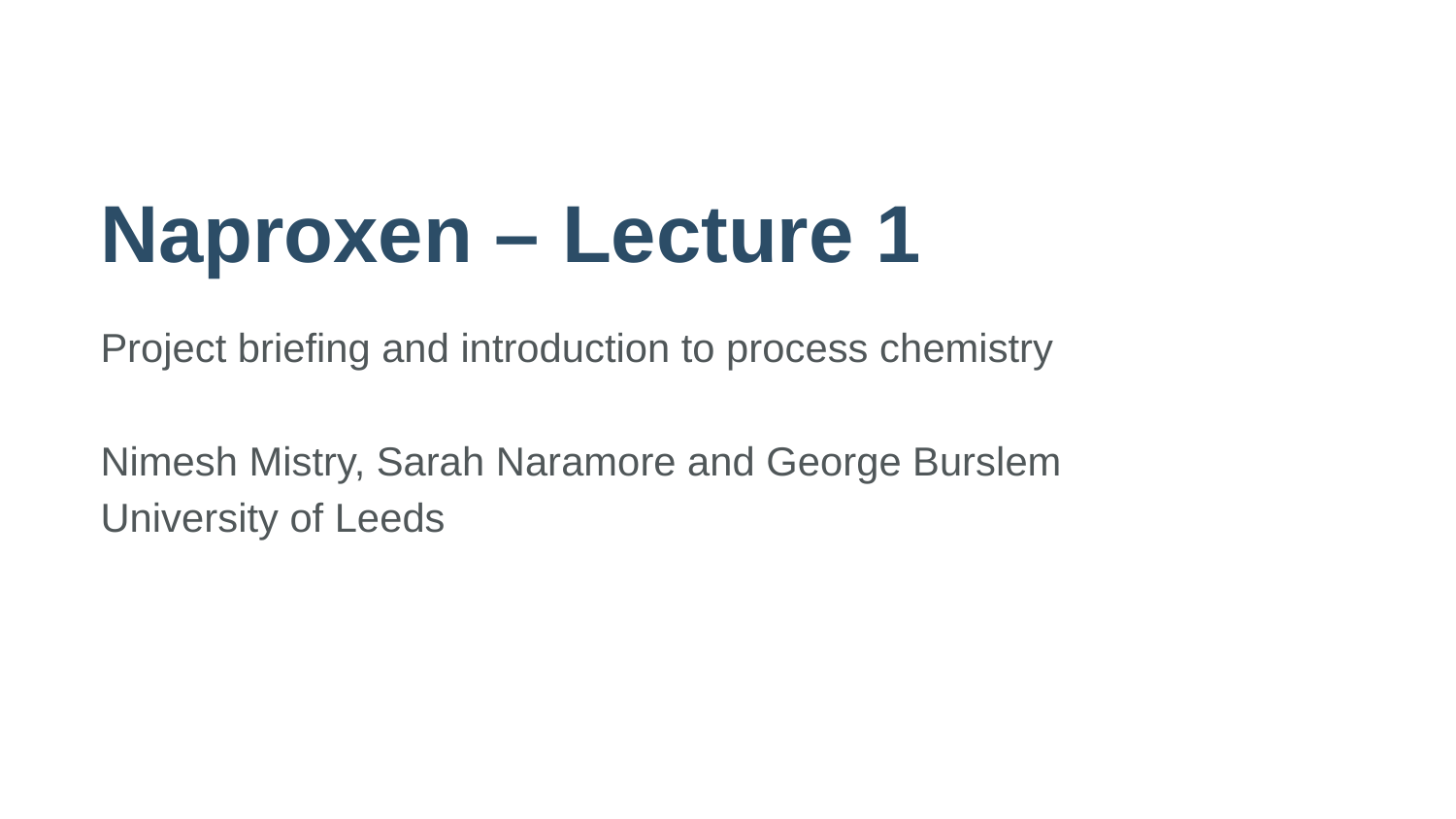

# Naproxen – Lecture 1
Project briefing and introduction to process chemistry

Nimesh Mistry, Sarah Naramore and George Burslem
University of Leeds